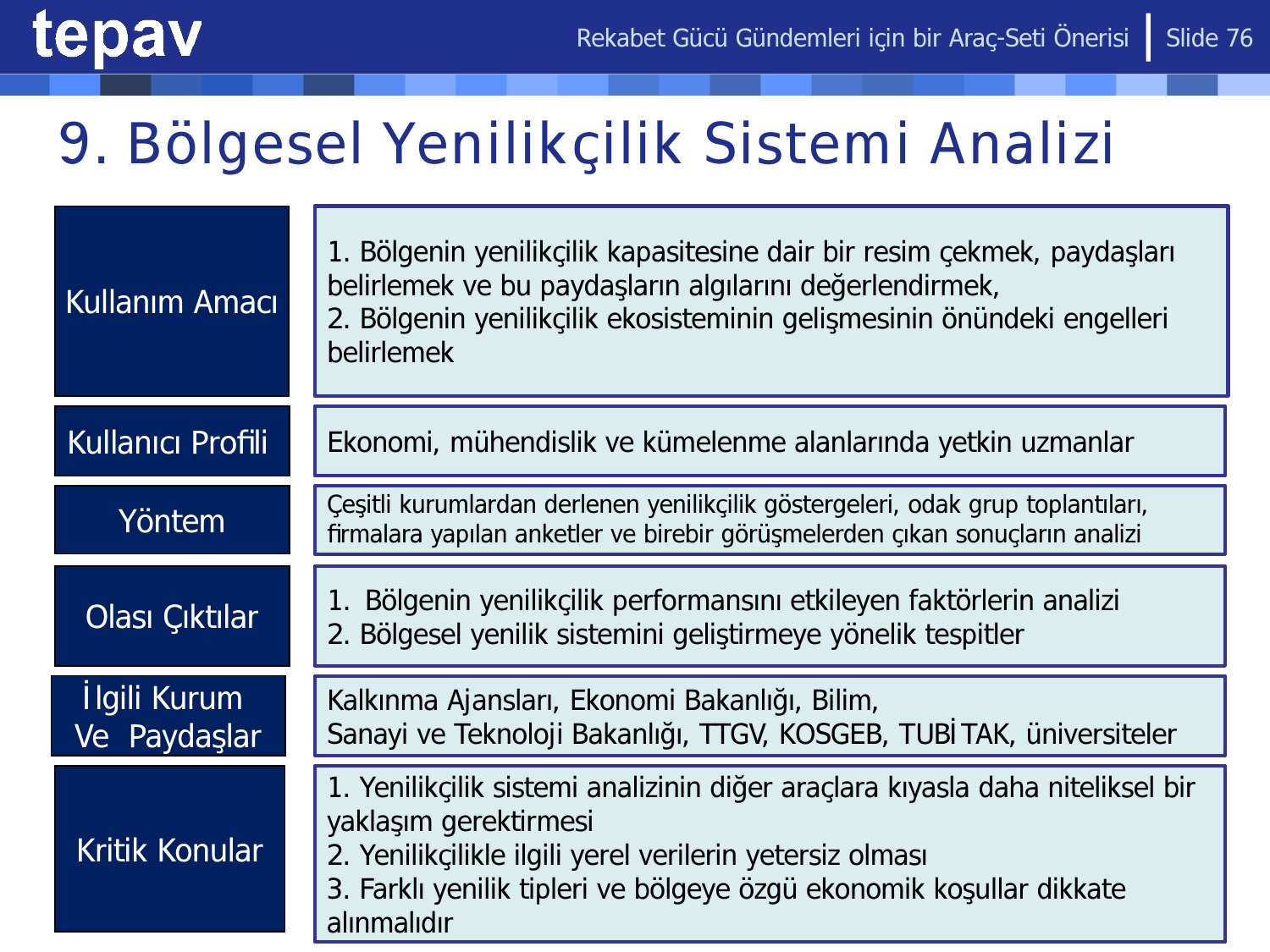

Rekabet Gücü Gündemleri için bir Araç-Seti Önerisi
Slide 76

9. Bölgesel Yenilikçilik Sistemi Analizi
Kullanım Amacı
1. Bölgenin yenilikçilik kapasitesine dair bir resim çekmek, paydaşları
belirlemek ve bu paydaşların algılarını değerlendirmek,
2. Bölgenin yenilikçilik ekosisteminin gelişmesinin önündeki engelleri
belirlemek
Kullanıcı Profili
Ekonomi, mühendislik ve kümelenme alanlarında yetkin uzmanlar
Yöntem

Çeşitli kurumlardan derlenen yenilikçilik göstergeleri, odak grup toplantıları,
firmalara yapılan anketler ve birebir görüşmelerden çıkan sonuçların analizi

Olası Çıktılar
Bölgenin yenilikçilik performansını etkileyen faktörlerin analizi
2. Bölgesel yenilik sistemini geliştirmeye yönelik tespitler
İlgili Kurum
Ve  Paydaşlar
Kalkınma Ajansları, Ekonomi Bakanlığı, Bilim,
Sanayi ve Teknoloji Bakanlığı, TTGV, KOSGEB, TUBİTAK, üniversiteler
Kritik Konular
1. Yenilikçilik sistemi analizinin diğer araçlara kıyasla daha niteliksel bir
yaklaşım gerektirmesi
2. Yenilikçilikle ilgili yerel verilerin yetersiz olması
3. Farklı yenilik tipleri ve bölgeye özgü ekonomik koşullar dikkate
alınmalıdır